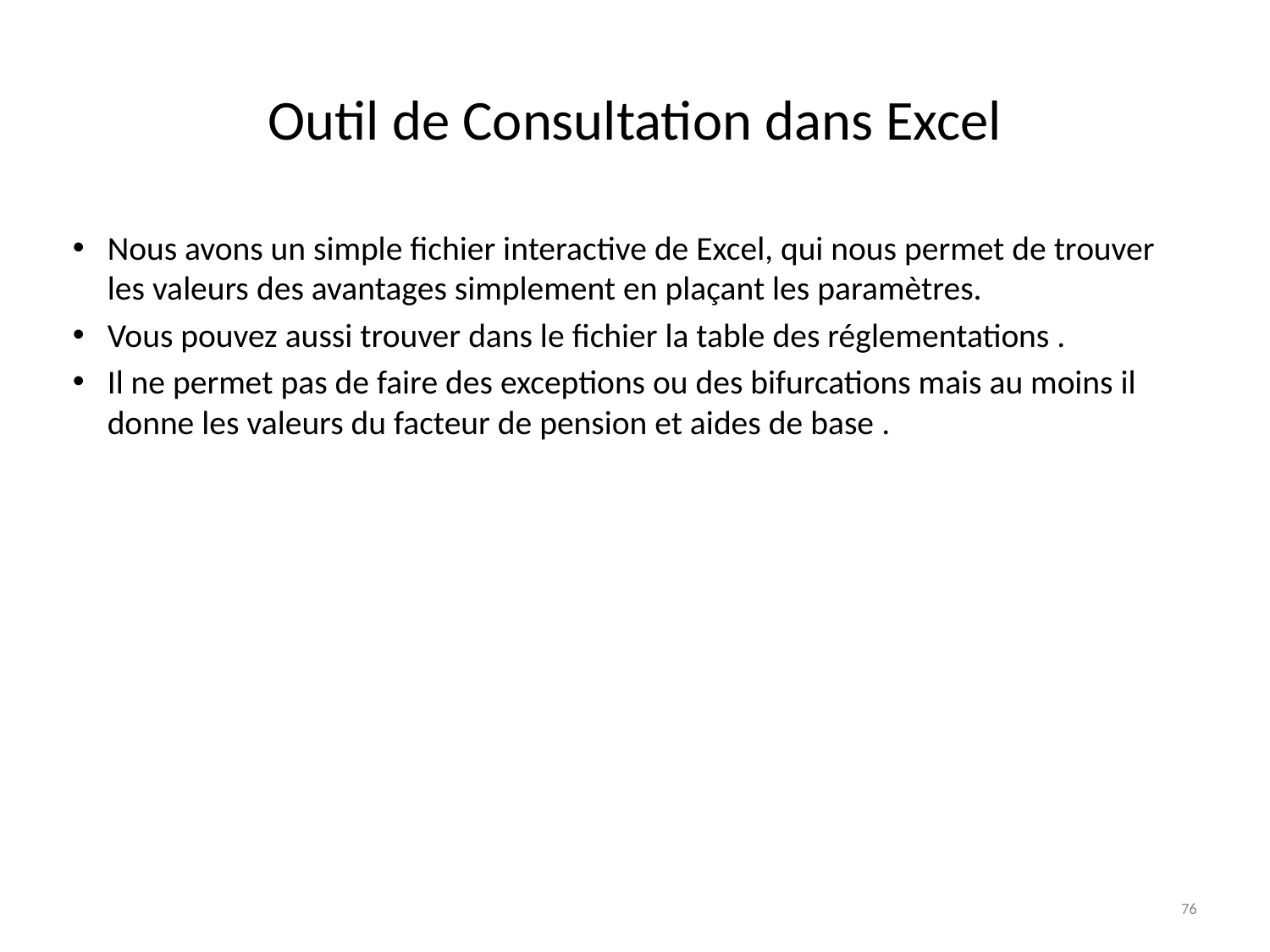

# Outil de Consultation dans Excel
Nous avons un simple fichier interactive de Excel, qui nous permet de trouver les valeurs des avantages simplement en plaçant les paramètres.
Vous pouvez aussi trouver dans le fichier la table des réglementations .
Il ne permet pas de faire des exceptions ou des bifurcations mais au moins il donne les valeurs du facteur de pension et aides de base .
76